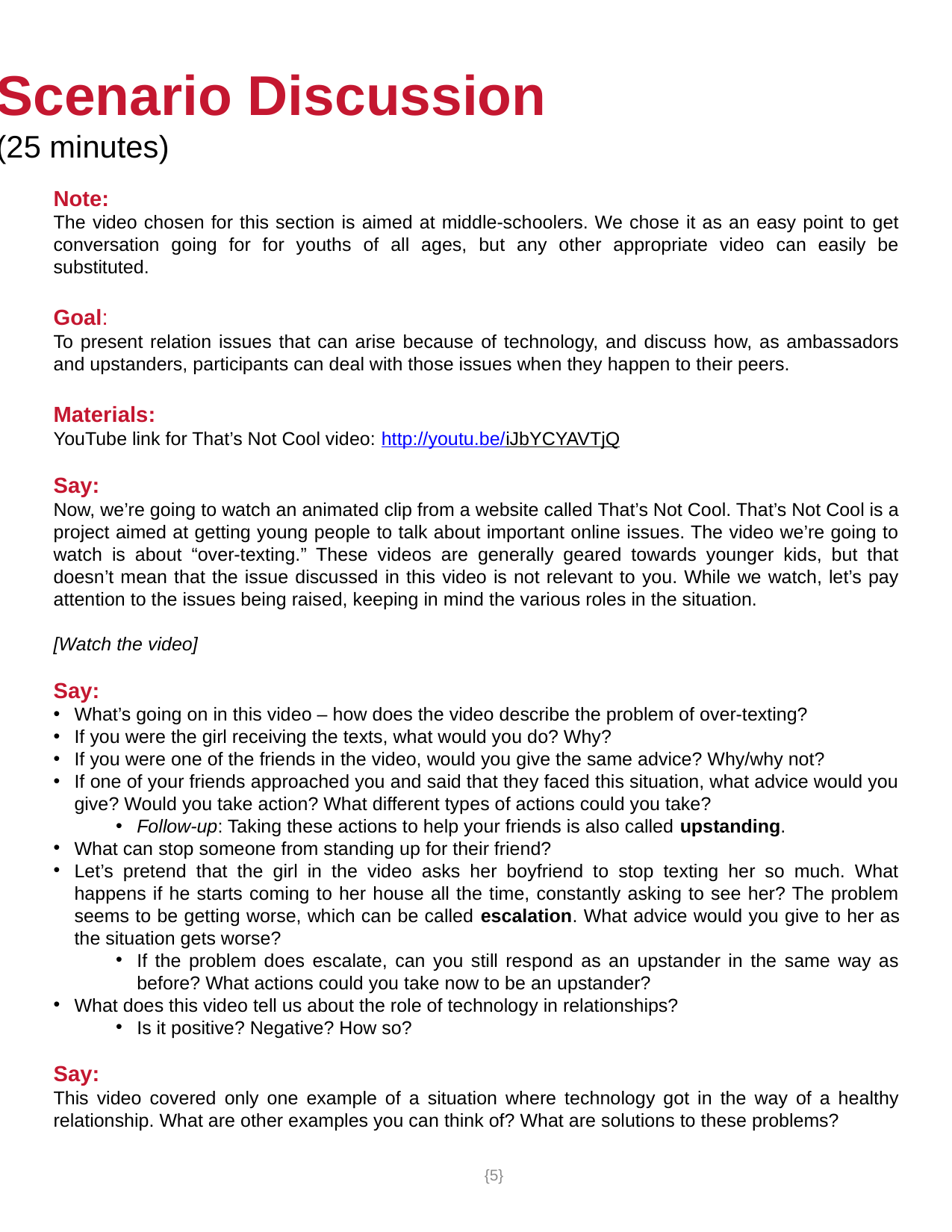

Scenario Discussion
(25 minutes)
Note:
The video chosen for this section is aimed at middle-schoolers. We chose it as an easy point to get conversation going for for youths of all ages, but any other appropriate video can easily be substituted.

Goal:
To present relation issues that can arise because of technology, and discuss how, as ambassadors and upstanders, participants can deal with those issues when they happen to their peers.

Materials:
YouTube link for That’s Not Cool video: http://youtu.be/iJbYCYAVTjQ

Say:
Now, we’re going to watch an animated clip from a website called That’s Not Cool. That’s Not Cool is a project aimed at getting young people to talk about important online issues. The video we’re going to watch is about “over-texting.” These videos are generally geared towards younger kids, but that doesn’t mean that the issue discussed in this video is not relevant to you. While we watch, let’s pay attention to the issues being raised, keeping in mind the various roles in the situation.

[Watch the video]

Say:
What’s going on in this video – how does the video describe the problem of over-texting?
If you were the girl receiving the texts, what would you do? Why?
If you were one of the friends in the video, would you give the same advice? Why/why not?
If one of your friends approached you and said that they faced this situation, what advice would you give? Would you take action? What different types of actions could you take?
Follow-up: Taking these actions to help your friends is also called upstanding.
What can stop someone from standing up for their friend?
Let’s pretend that the girl in the video asks her boyfriend to stop texting her so much. What happens if he starts coming to her house all the time, constantly asking to see her? The problem seems to be getting worse, which can be called escalation. What advice would you give to her as the situation gets worse?
If the problem does escalate, can you still respond as an upstander in the same way as before? What actions could you take now to be an upstander?
What does this video tell us about the role of technology in relationships?
Is it positive? Negative? How so?

Say:
This video covered only one example of a situation where technology got in the way of a healthy relationship. What are other examples you can think of? What are solutions to these problems?

{5}